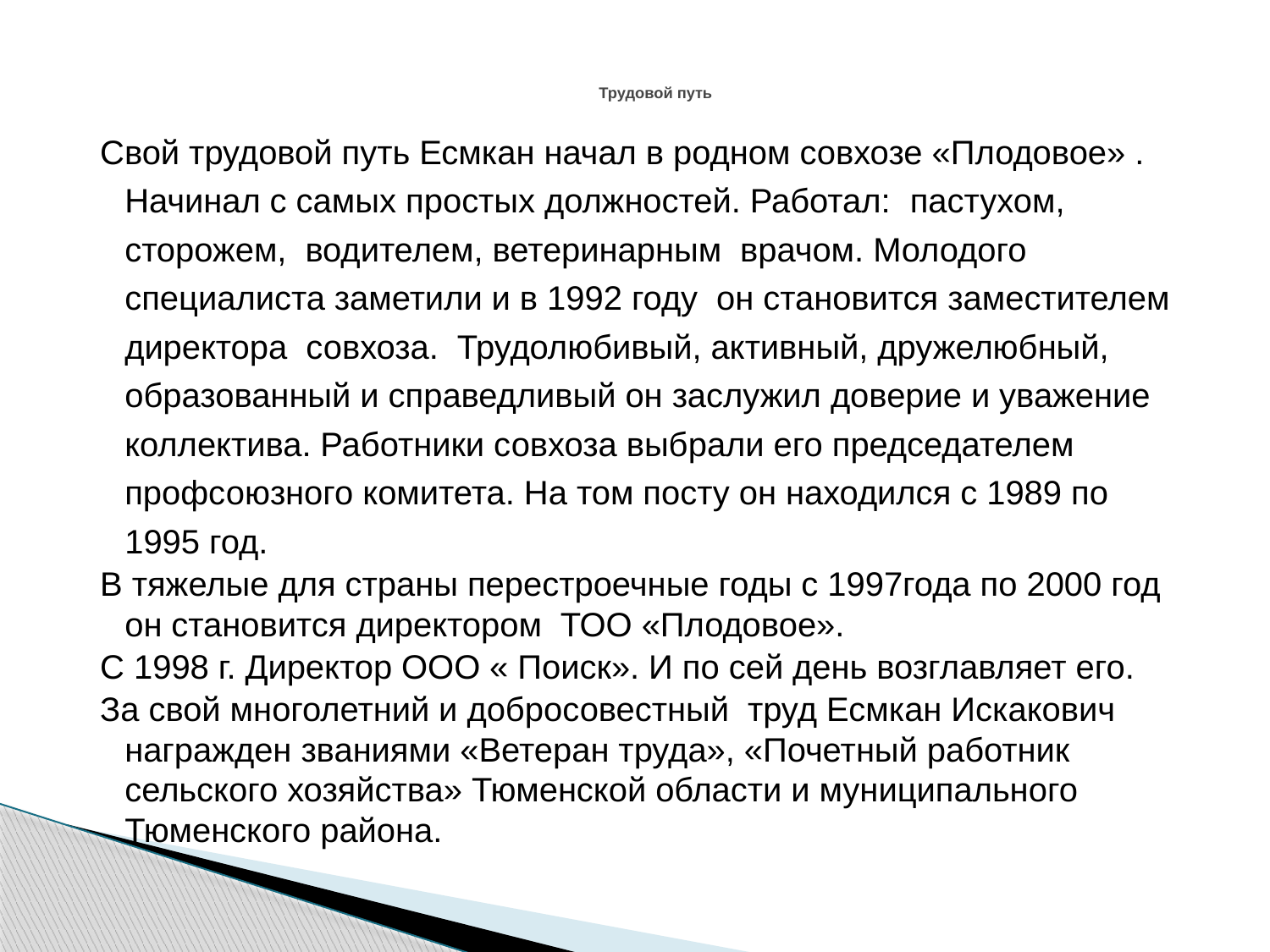

# Трудовой путь
 Свой трудовой путь Есмкан начал в родном совхозе «Плодовое» . Начинал с самых простых должностей. Работал:  пастухом, сторожем,  водителем, ветеринарным  врачом. Молодого специалиста заметили и в 1992 году  он становится заместителем директора  совхоза.  Трудолюбивый, активный, дружелюбный, образованный и справедливый он заслужил доверие и уважение коллектива. Работники совхоза выбрали его председателем профсоюзного комитета. На том посту он находился с 1989 по 1995 год.
 В тяжелые для страны перестроечные годы с 1997года по 2000 год он становится директором  ТОО «Плодовое».
 С 1998 г. Директор ООО « Поиск». И по сей день возглавляет его.
 За свой многолетний и добросовестный  труд Есмкан Искакович награжден званиями «Ветеран труда», «Почетный работник сельского хозяйства» Тюменской области и муниципального Тюменского района.